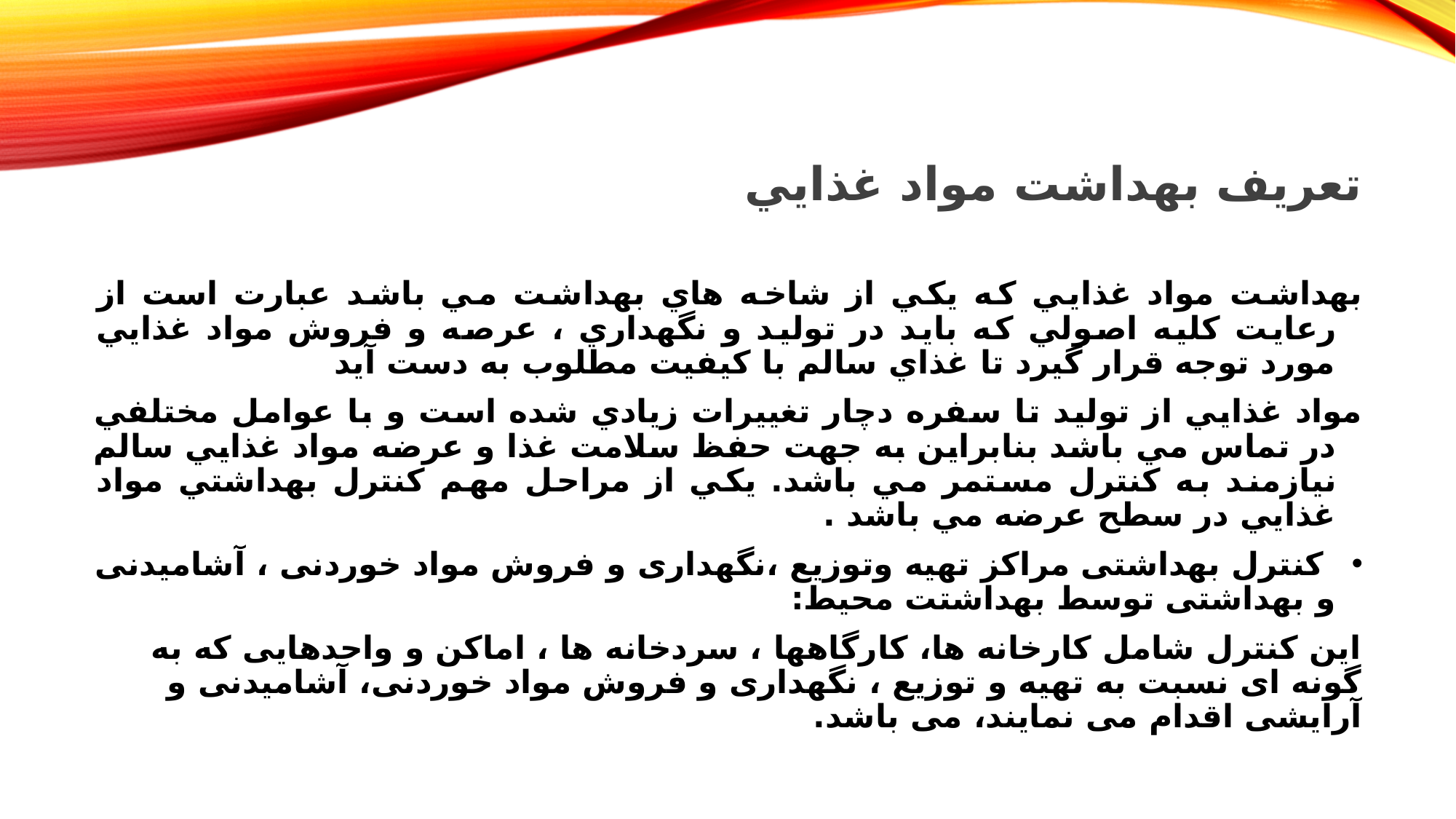

تعريف بهداشت مواد غذايي

بهداشت مواد غذايي كه يكي از شاخه هاي بهداشت مي باشد عبارت است از رعايت كليه اصولي كه بايد در توليد و نگهداري ، عرصه و فروش مواد غذايي مورد توجه قرار گيرد تا غذاي سالم با كيفيت مطلوب به دست آيد
مواد غذايي از توليد تا سفره دچار تغييرات زيادي شده است و با عوامل مختلفي در تماس مي باشد بنابراين به جهت حفظ سلامت غذا و عرضه مواد غذايي سالم نيازمند به كنترل مستمر مي باشد. يكي از مراحل مهم كنترل بهداشتي مواد غذايي در سطح عرضه مي باشد .
 کنترل بهداشتی مراکز تهیه وتوزیع ،نگهداری و فروش مواد خوردنی ، آشامیدنی و بهداشتی توسط بهداشتت محیط:
این کنترل شامل کارخانه ها، کارگاهها ، سردخانه ها ، اماکن و واحدهایی که به گونه ای نسبت به تهیه و توزیع ، نگهداری و فروش مواد خوردنی، آشامیدنی و آرایشی اقدام می نمایند، می باشد.